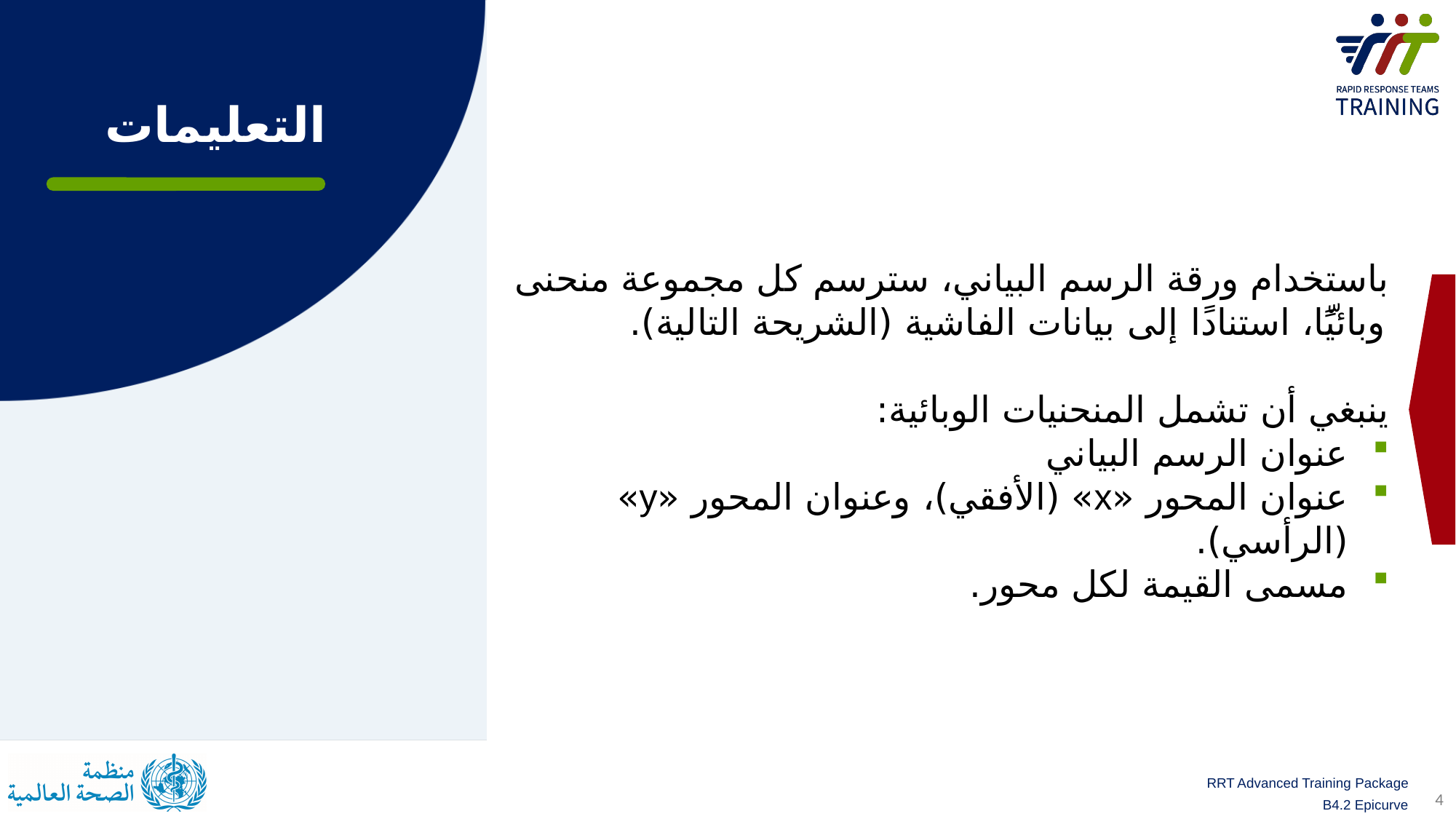

التعليمات
باستخدام ورقة الرسم البياني، سترسم كل مجموعة منحنى وبائيًّا، استنادًا إلى بيانات الفاشية (الشريحة التالية).

ينبغي أن تشمل المنحنيات الوبائية:
عنوان الرسم البياني
عنوان المحور «x» (الأفقي)، وعنوان المحور «y» (الرأسي).
مسمى القيمة لكل محور.